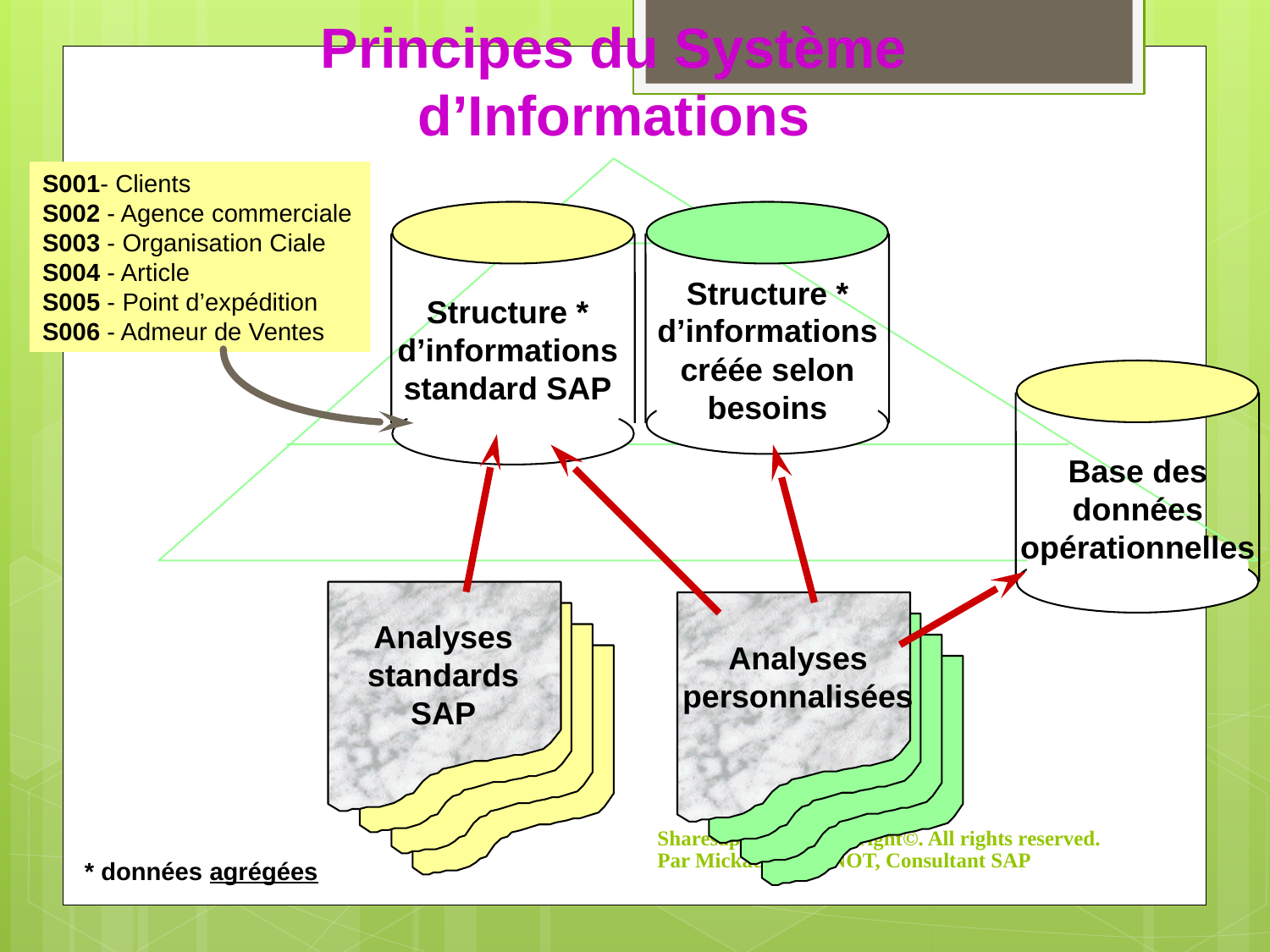

Principes du Système d’Informations

S001- Clients
S002 - Agence commerciale
S003 - Organisation Ciale
S004 - Article
S005 - Point d’expédition
S006 - Admeur de Ventes

Structure * d’informations créée selon besoins
Structure * d’informations standard SAP

Base des données opérationnelles

Analyses standards SAP

Analyses personnalisées

Sharesap.com®. Copyright©. All rights reserved. Par Mickael QUESNOT, Consultant SAP
* données agrégées